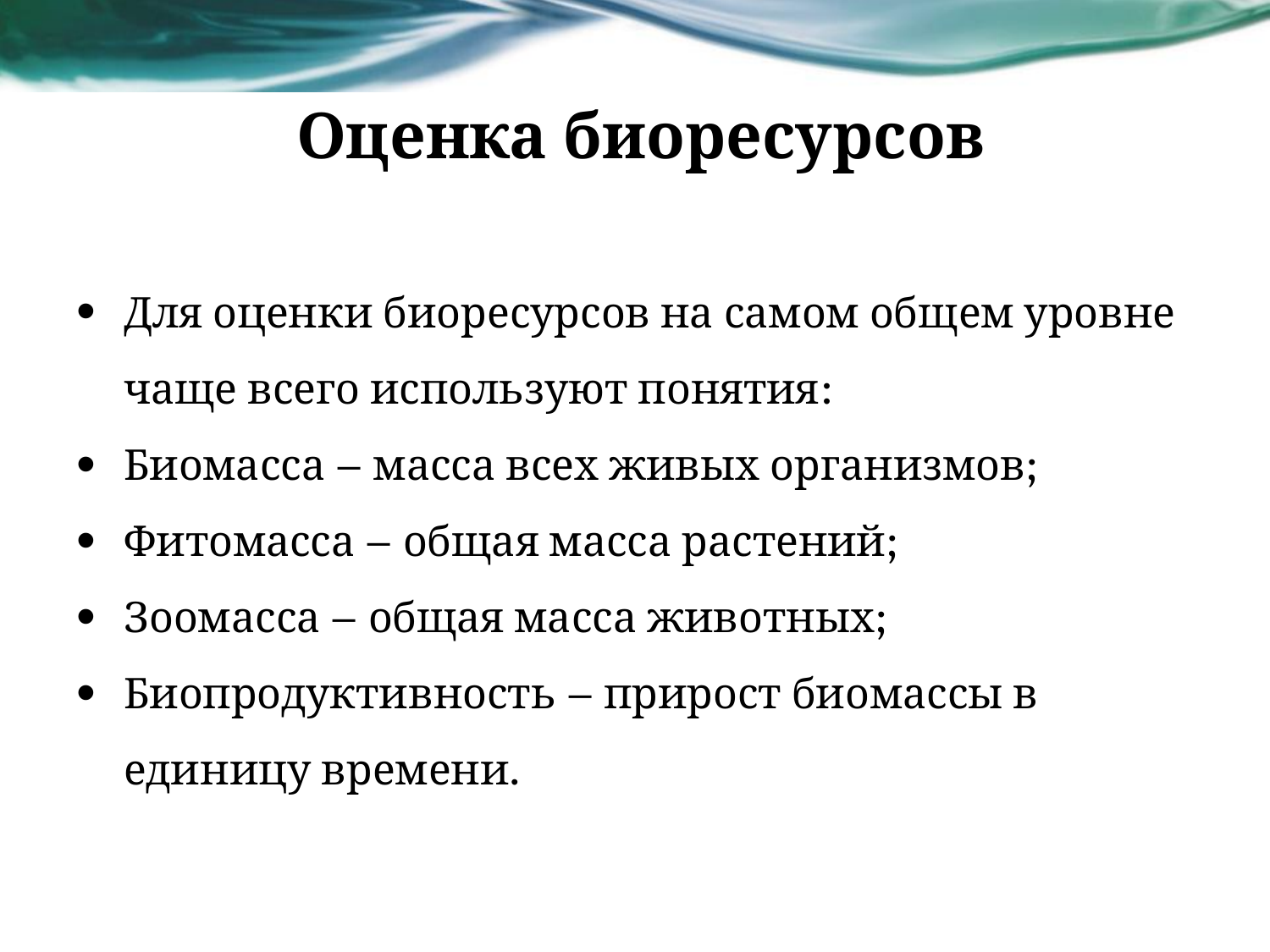

# Оценка биоресурсов
Для оценки биоресурсов на самом общем уровне чаще всего используют понятия:
Биомасса – масса всех живых организмов;
Фитомасса – общая масса растений;
Зоомасса – общая масса животных;
Биопродуктивность – прирост биомассы в единицу времени.